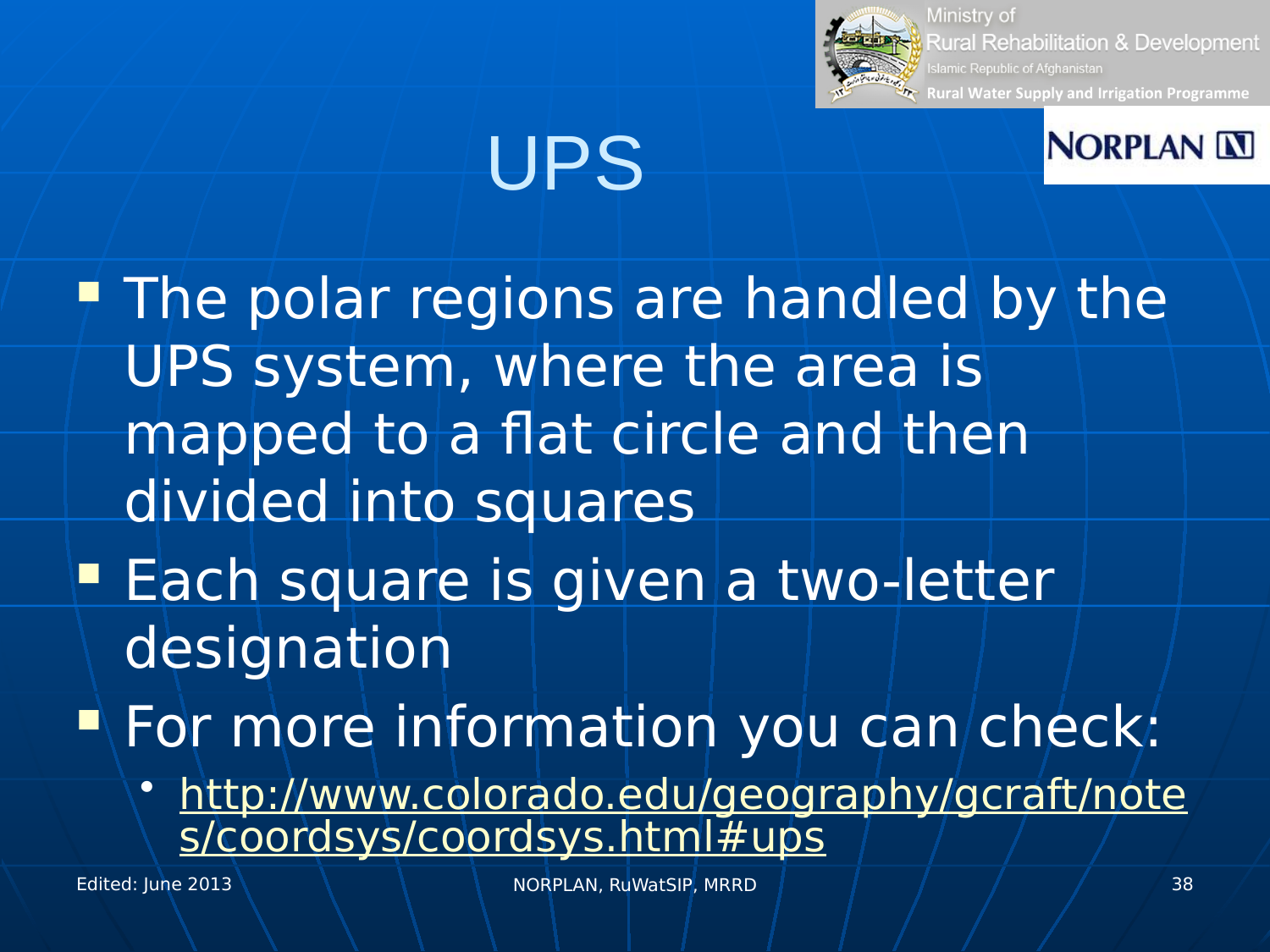

# UPS
The polar regions are handled by the UPS system, where the area is mapped to a flat circle and then divided into squares
Each square is given a two-letter designation
For more information you can check:
http://www.colorado.edu/geography/gcraft/notes/coordsys/coordsys.html#ups
Edited: June 2013
38
NORPLAN, RuWatSIP, MRRD